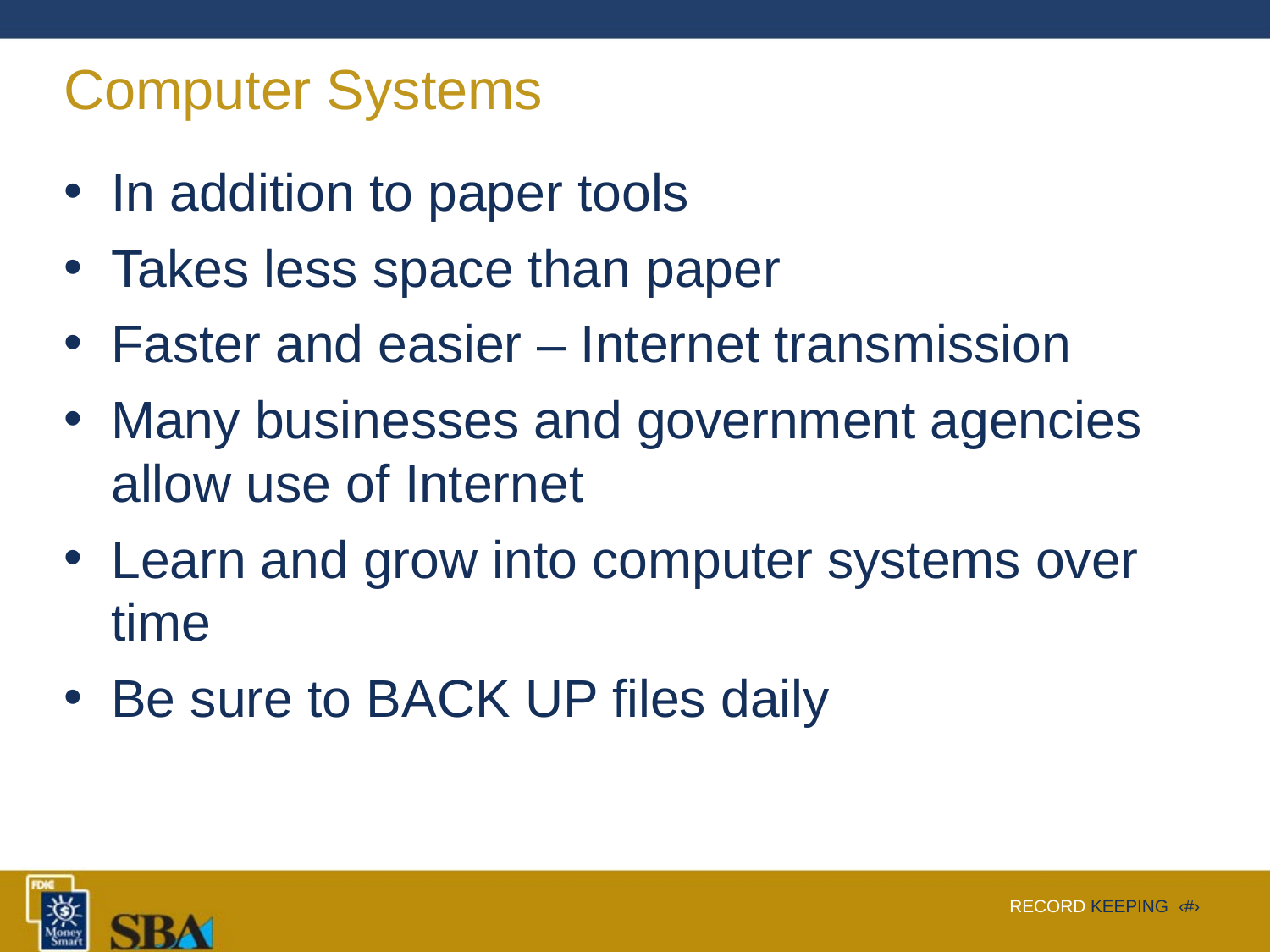

# Computer Systems
In addition to paper tools
Takes less space than paper
Faster and easier – Internet transmission
Many businesses and government agencies allow use of Internet
Learn and grow into computer systems over time
Be sure to BACK UP files daily